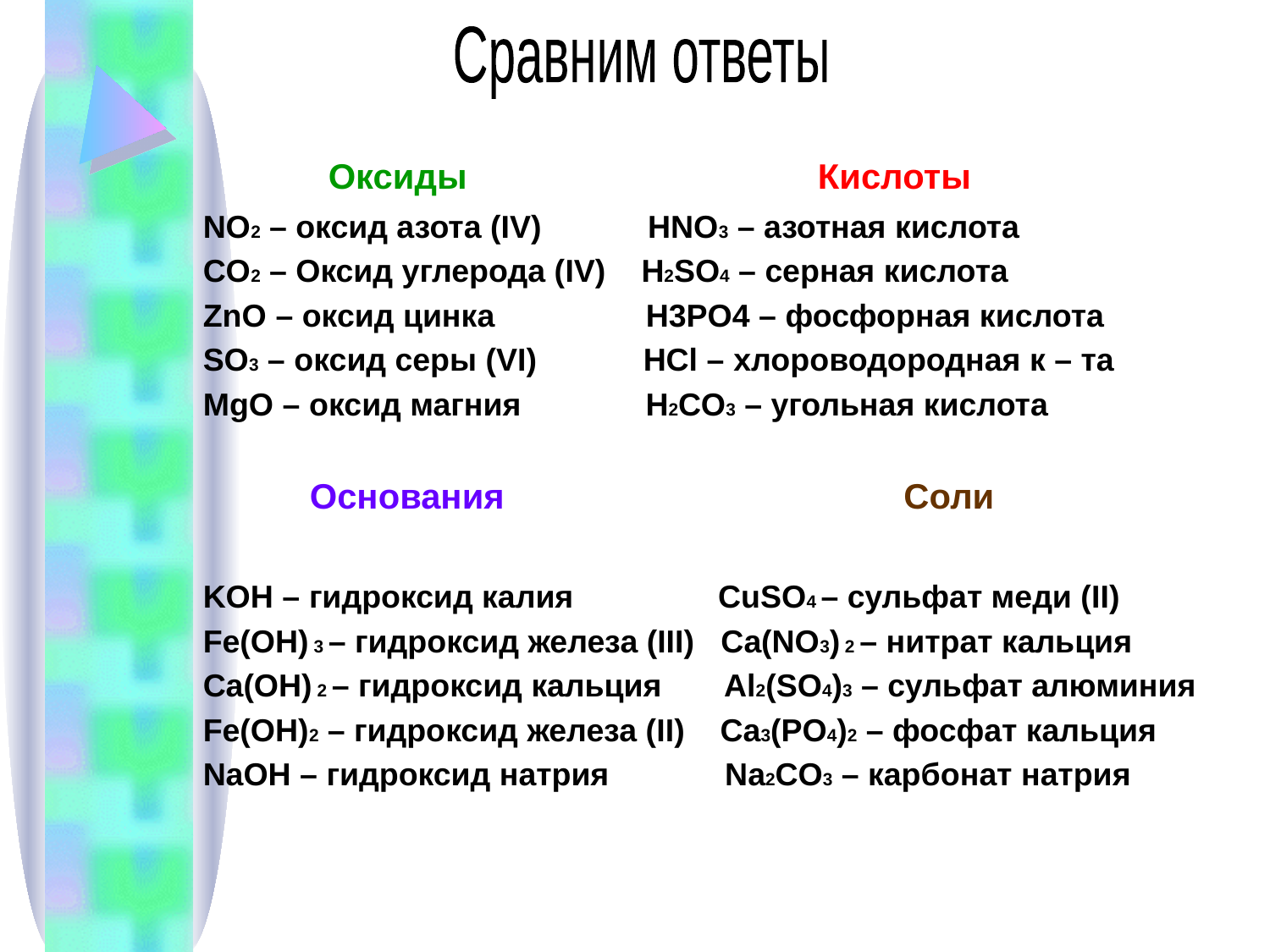

Сравним ответы
        Оксиды                                    Кислоты
NO2 – оксид азота (IV)            HNO3 – азотная кислота
CO2 – Оксид углерода (IV)    H2SO4 – серная кислота
ZnO – оксид цинка                 H3PO4 – фосфорная кислота
SO3 – оксид серы (VI)            HCl – хлороводородная к – та
MgO – оксид магния              H2CO3 – угольная кислота

            Основания                                         Соли

KOH – гидроксид калия               CuSO4 – сульфат меди (II)
Fe(OH) 3 – гидроксид железа (III)   Ca(NO3) 2 – нитрат кальция
Ca(OH) 2 – гидроксид кальция       Al2(SO4)3 – сульфат алюминия
Fe(OH)2 – гидроксид железа (II)    Ca3(PO4)2 – фосфат кальция
NaOH – гидроксид натрия             Na2CO3 – карбонат натрия